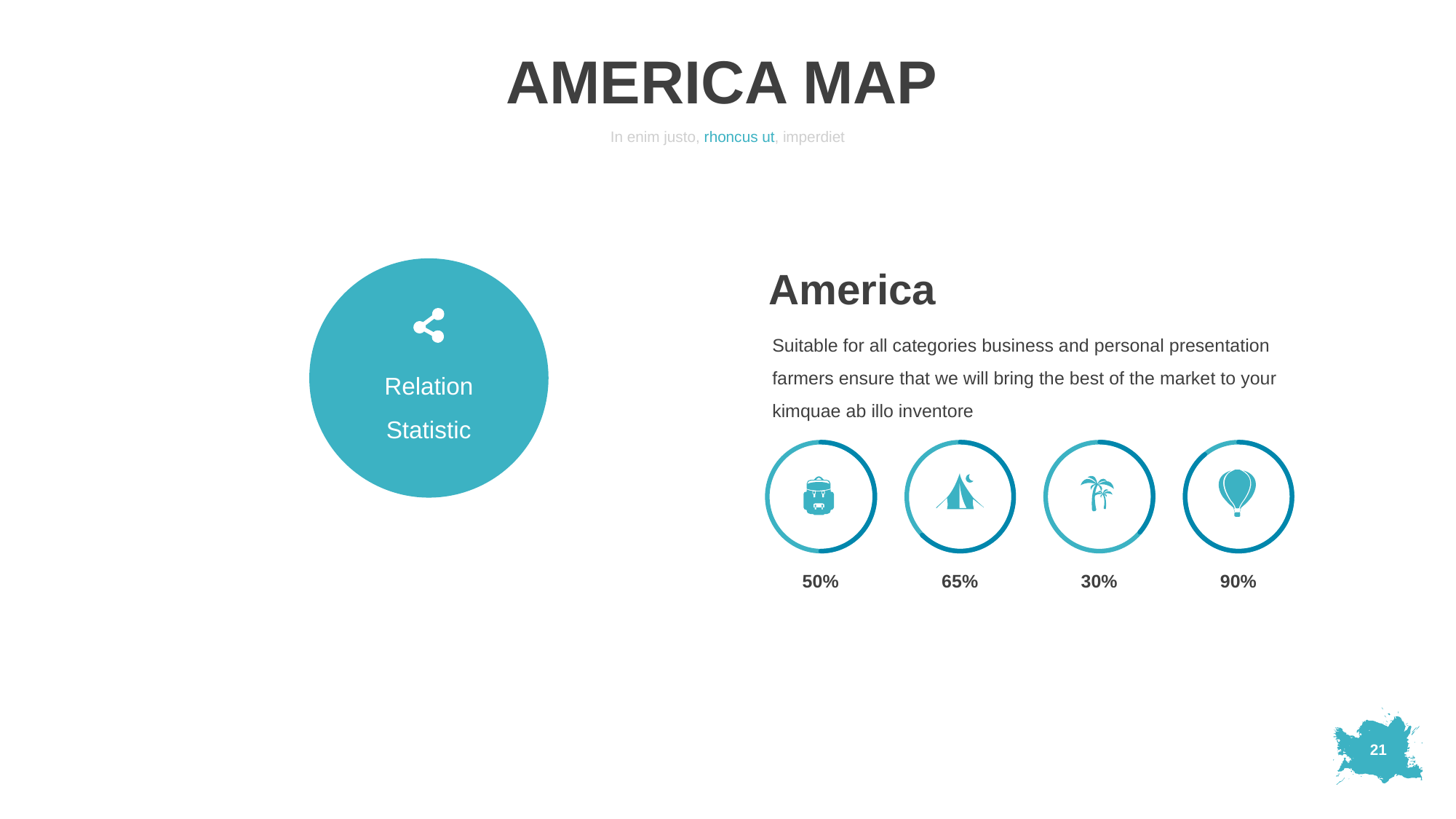

AMERICA MAP
In enim justo, rhoncus ut, imperdiet
America

Relation Statistic
Suitable for all categories business and personal presentation farmers ensure that we will bring the best of the market to your kimquae ab illo inventore

50%
65%
30%
90%